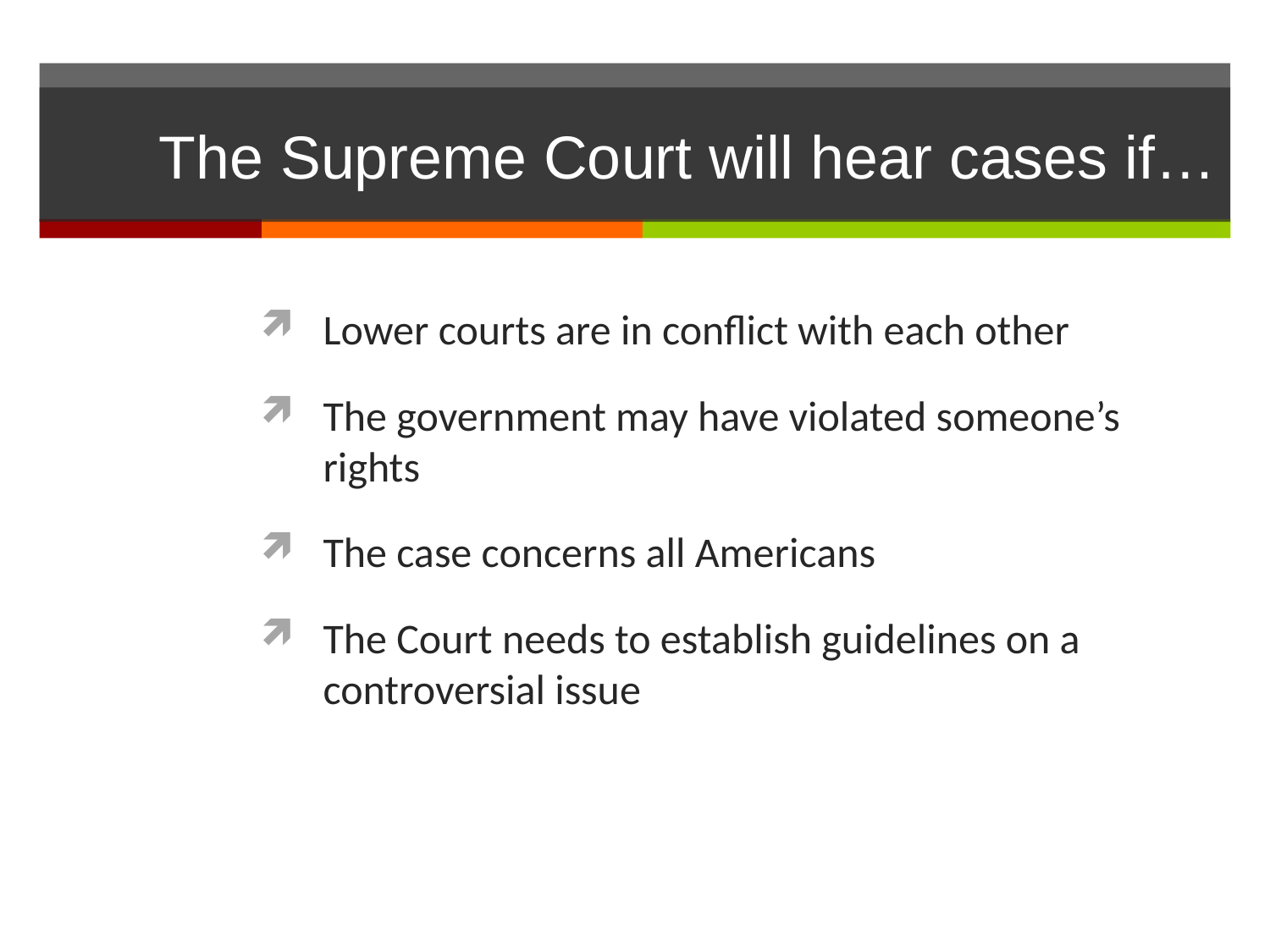

# The Supreme Court will hear cases if…
Lower courts are in conflict with each other
The government may have violated someone’s rights
The case concerns all Americans
The Court needs to establish guidelines on a controversial issue